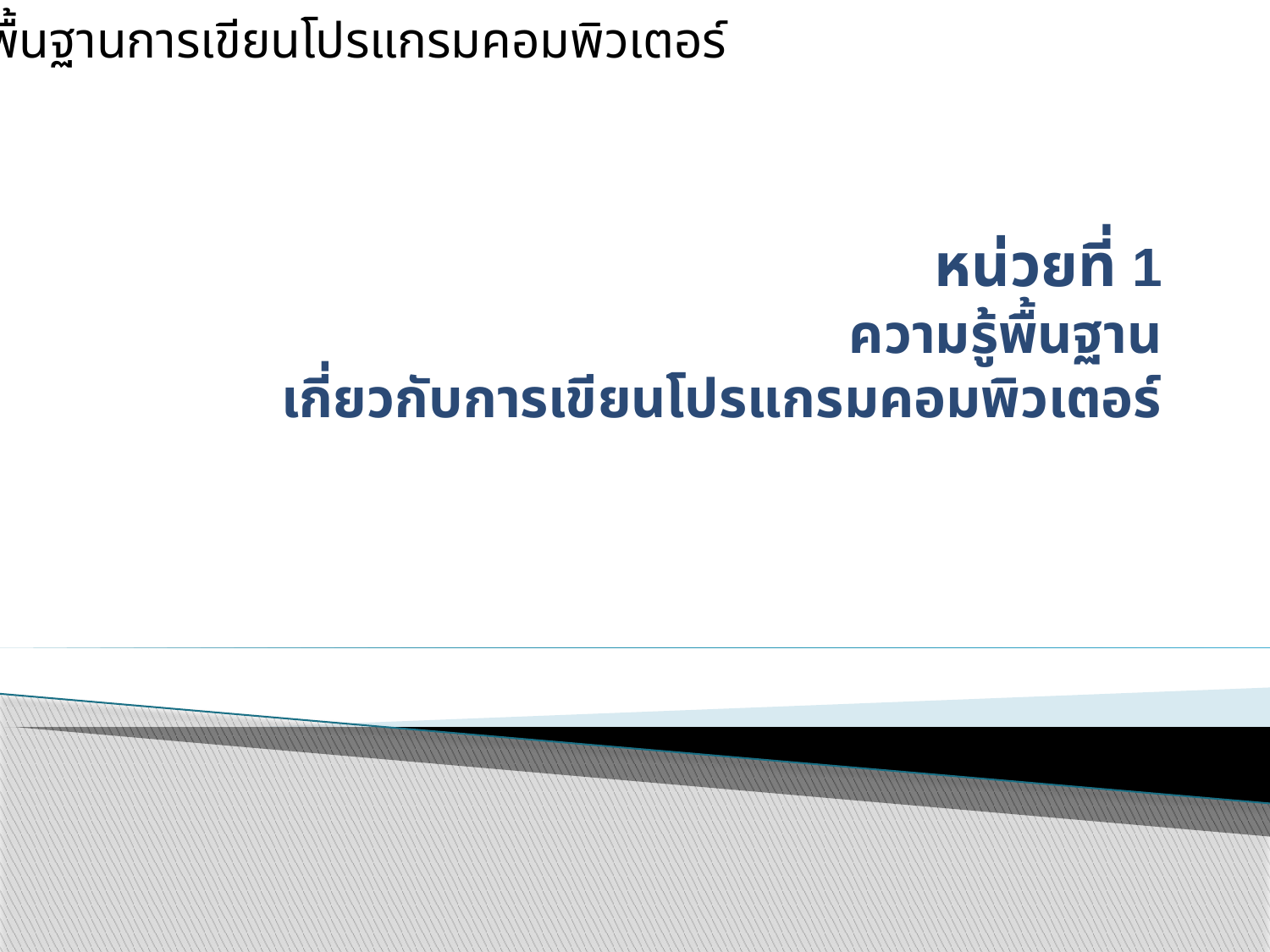

วิชา  พื้นฐานการเขียนโปรแกรมคอมพิวเตอร์
# หน่วยที่ 1 ความรู้พื้นฐาน เกี่ยวกับการเขียนโปรแกรมคอมพิวเตอร์